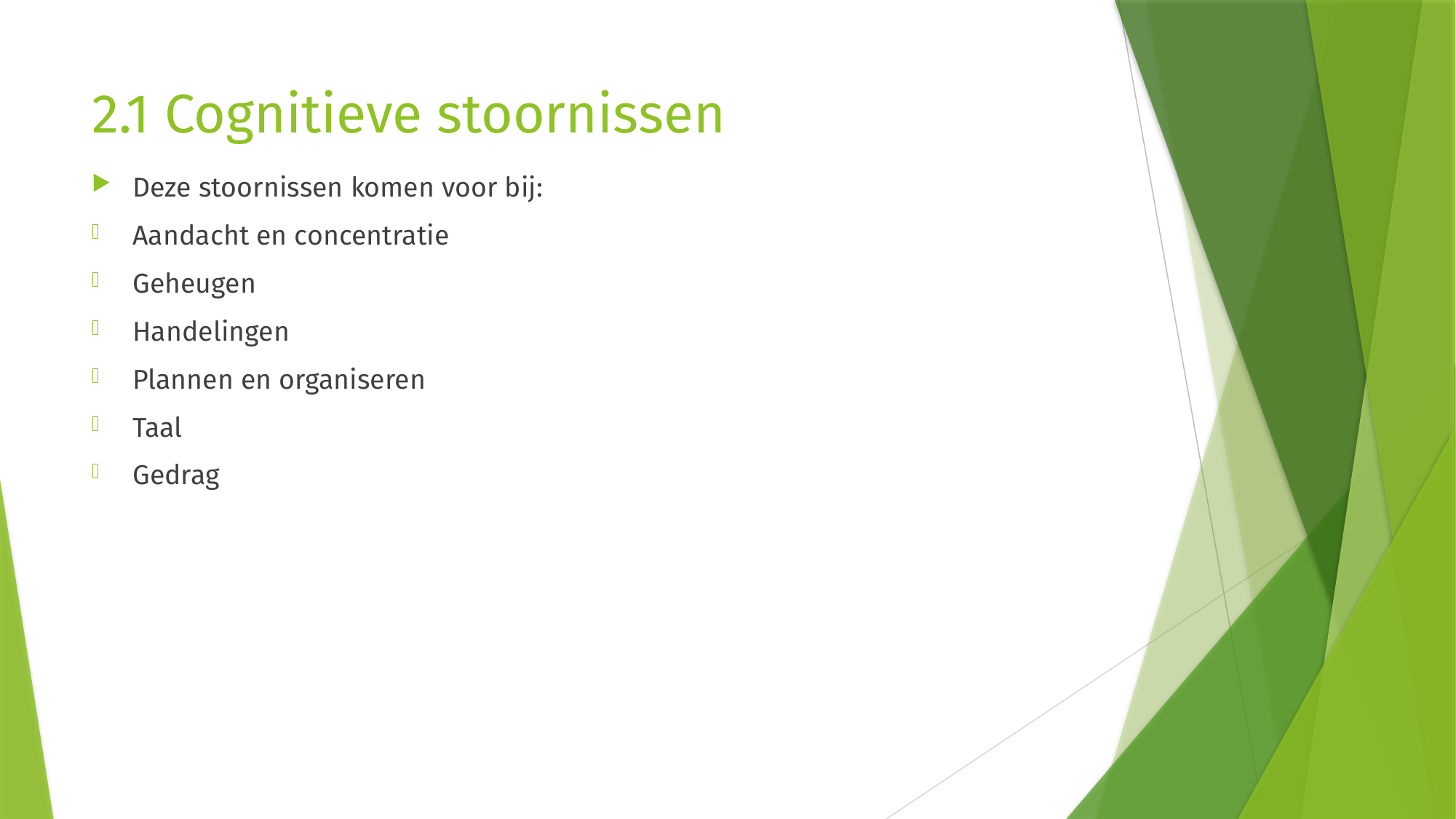

# 2.1 Cognitieve stoornissen
Deze stoornissen komen voor bij:
Aandacht en concentratie
Geheugen
Handelingen
Plannen en organiseren
Taal
Gedrag